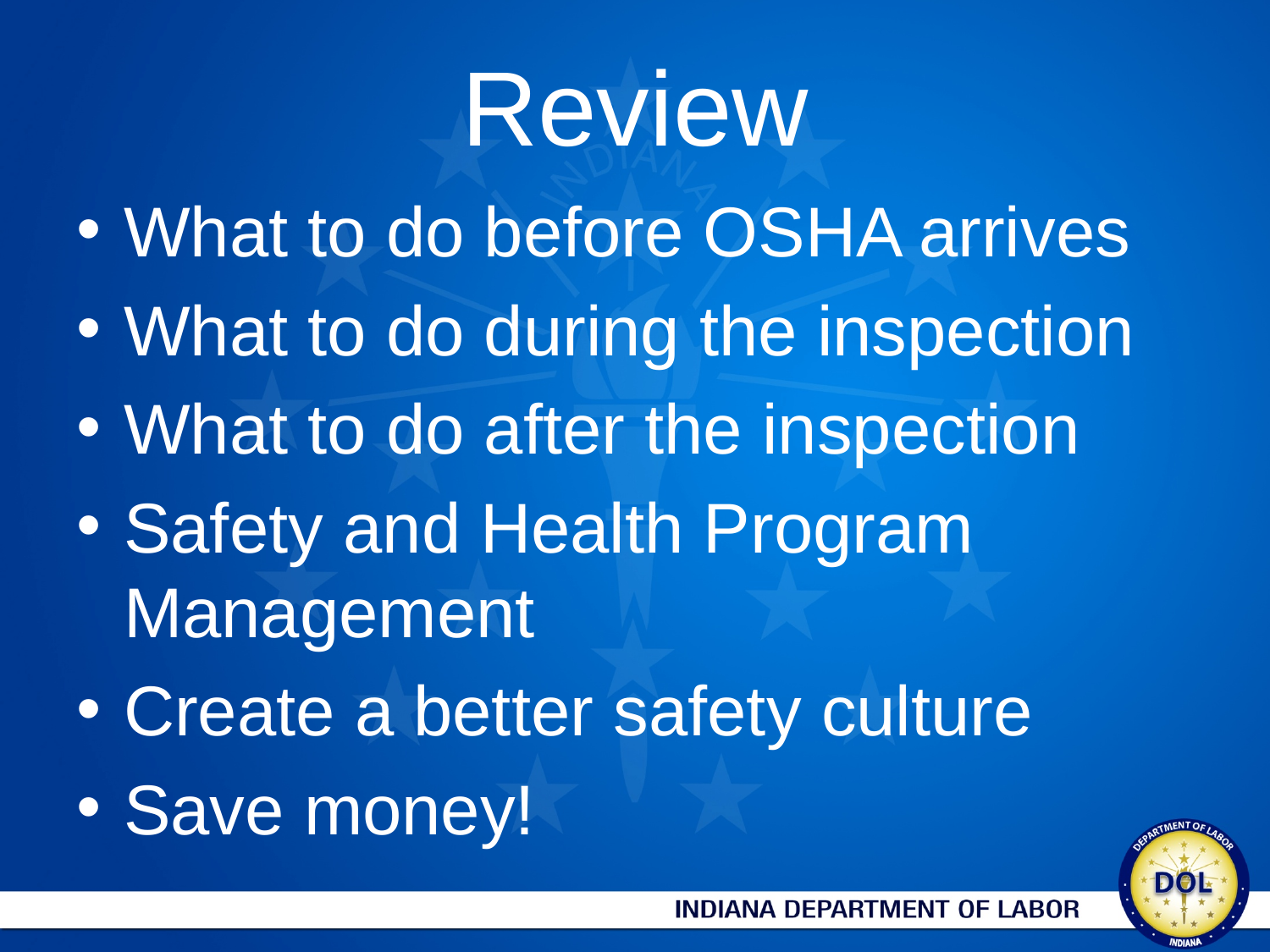

# Review
What to do before OSHA arrives
What to do during the inspection
What to do after the inspection
Safety and Health Program Management
Create a better safety culture
Save money!